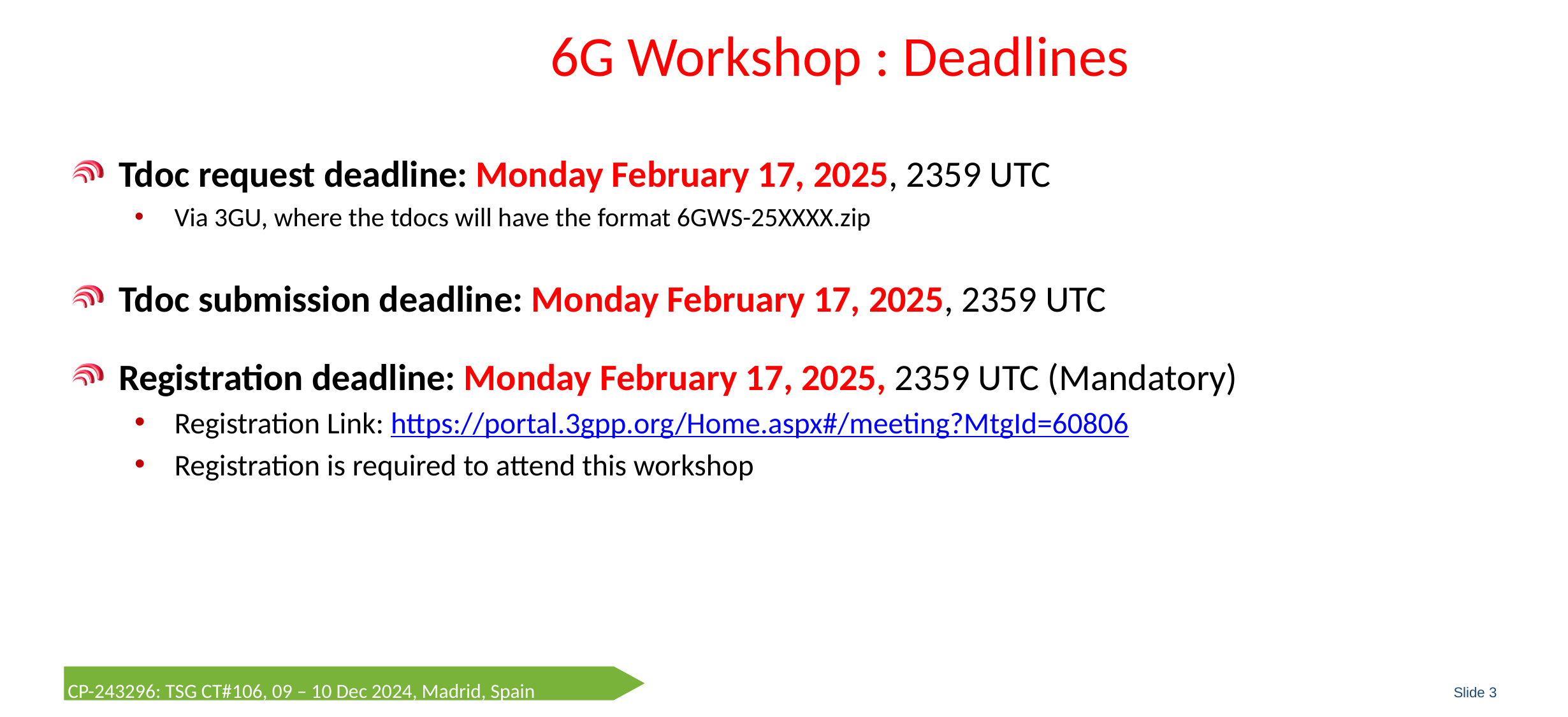

# 6G Workshop : Deadlines
Tdoc request deadline: Monday February 17, 2025, 2359 UTC
Via 3GU, where the tdocs will have the format 6GWS-25XXXX.zip

Tdoc submission deadline: Monday February 17, 2025, 2359 UTC

Registration deadline: Monday February 17, 2025, 2359 UTC (Mandatory)
Registration Link: https://portal.3gpp.org/Home.aspx#/meeting?MtgId=60806
Registration is required to attend this workshop